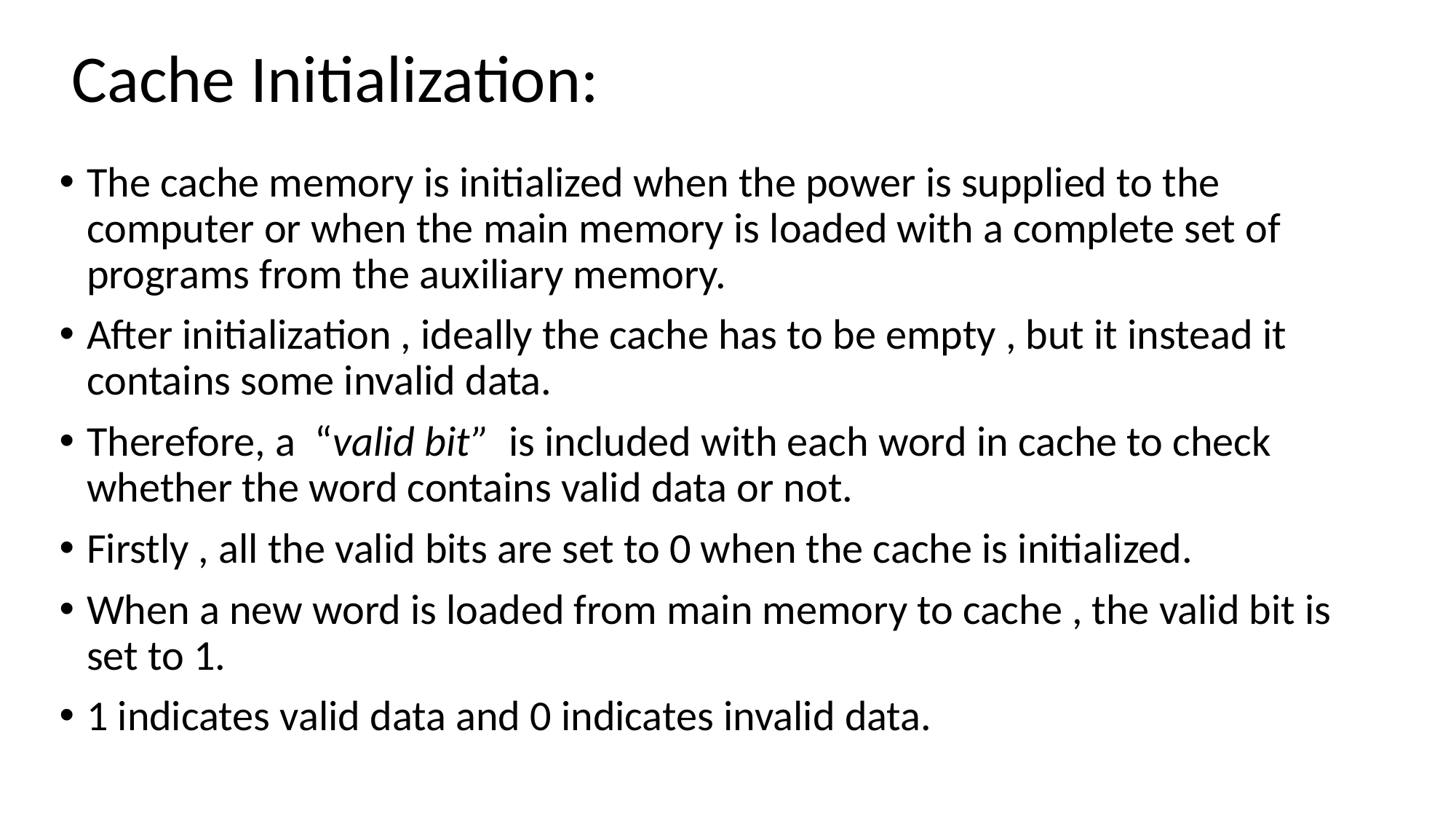

# Cache Initialization:
The cache memory is initialized when the power is supplied to the computer or when the main memory is loaded with a complete set of programs from the auxiliary memory.
After initialization , ideally the cache has to be empty , but it instead it contains some invalid data.
Therefore, a  “valid bit”  is included with each word in cache to check whether the word contains valid data or not.
Firstly , all the valid bits are set to 0 when the cache is initialized.
When a new word is loaded from main memory to cache , the valid bit is set to 1.
1 indicates valid data and 0 indicates invalid data.